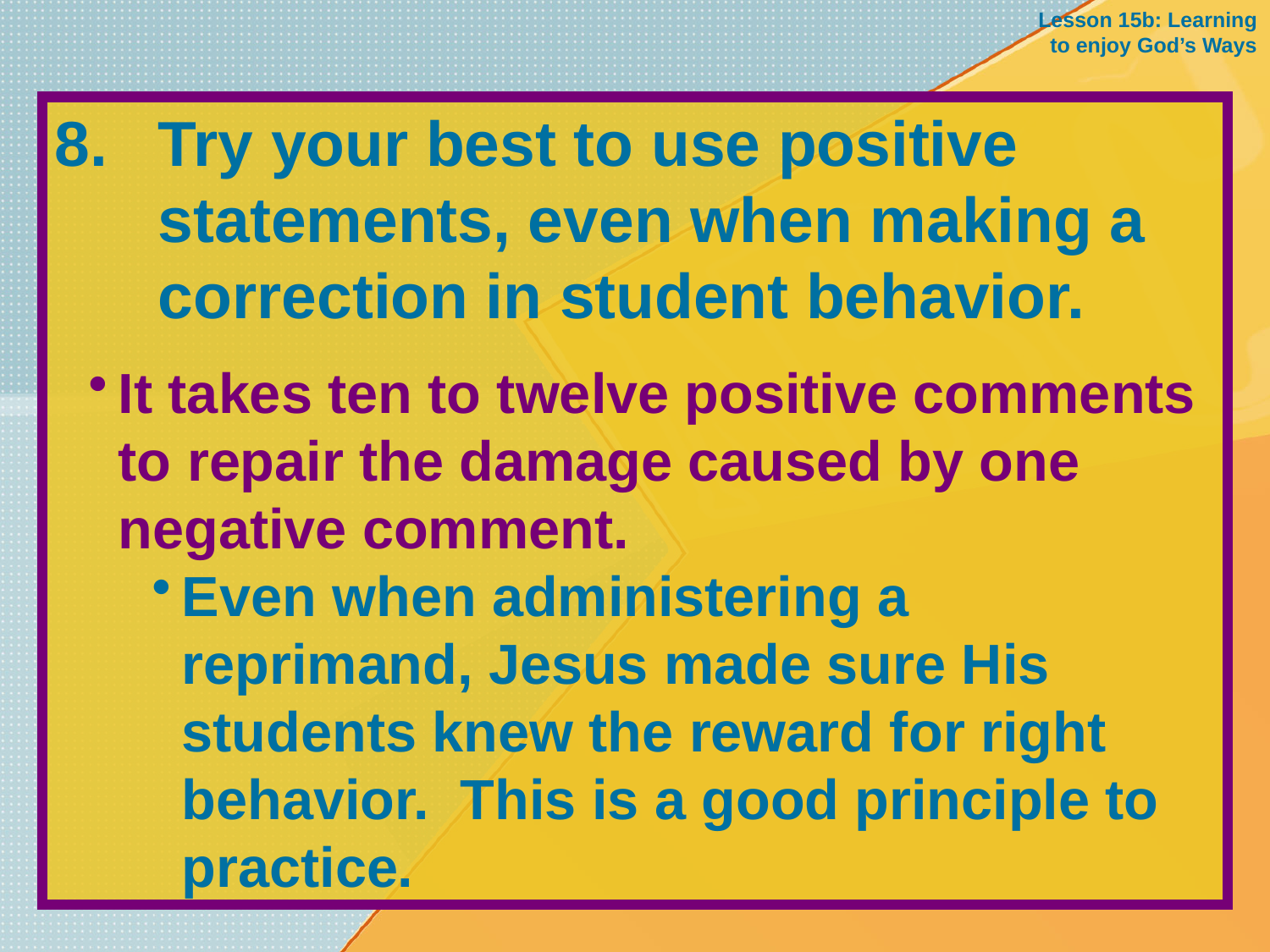

Lesson 15b: Learning to enjoy God’s Ways
Try your best to use positive statements, even when making a correction in student behavior.

It takes ten to twelve positive comments to repair the damage caused by one negative comment.
Even when administering a reprimand, Jesus made sure His students knew the reward for right behavior.  This is a good principle to practice.